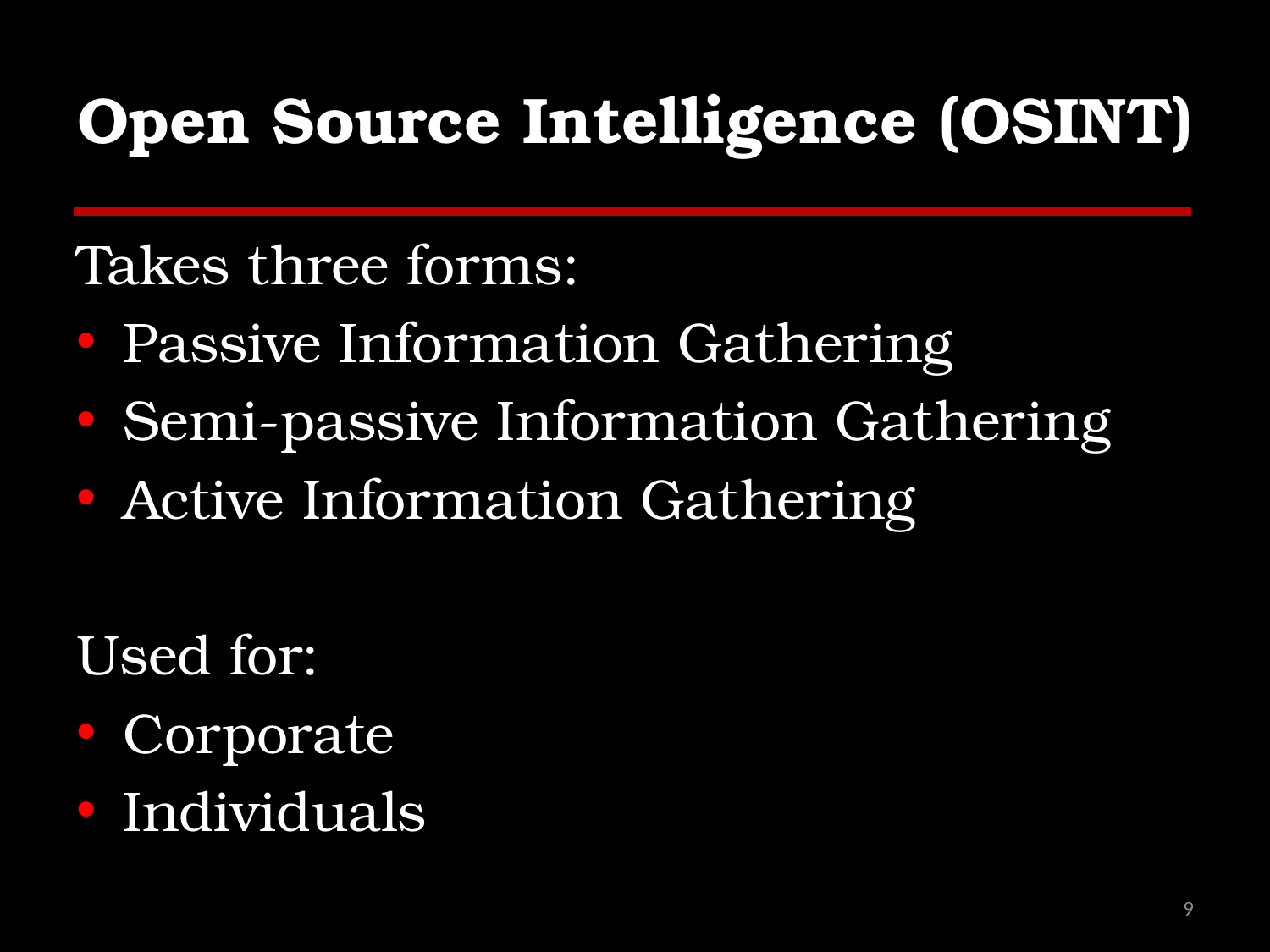

# Open Source Intelligence (OSINT)
Takes three forms:
Passive Information Gathering
Semi-passive Information Gathering
Active Information Gathering

Used for:
Corporate
Individuals
9